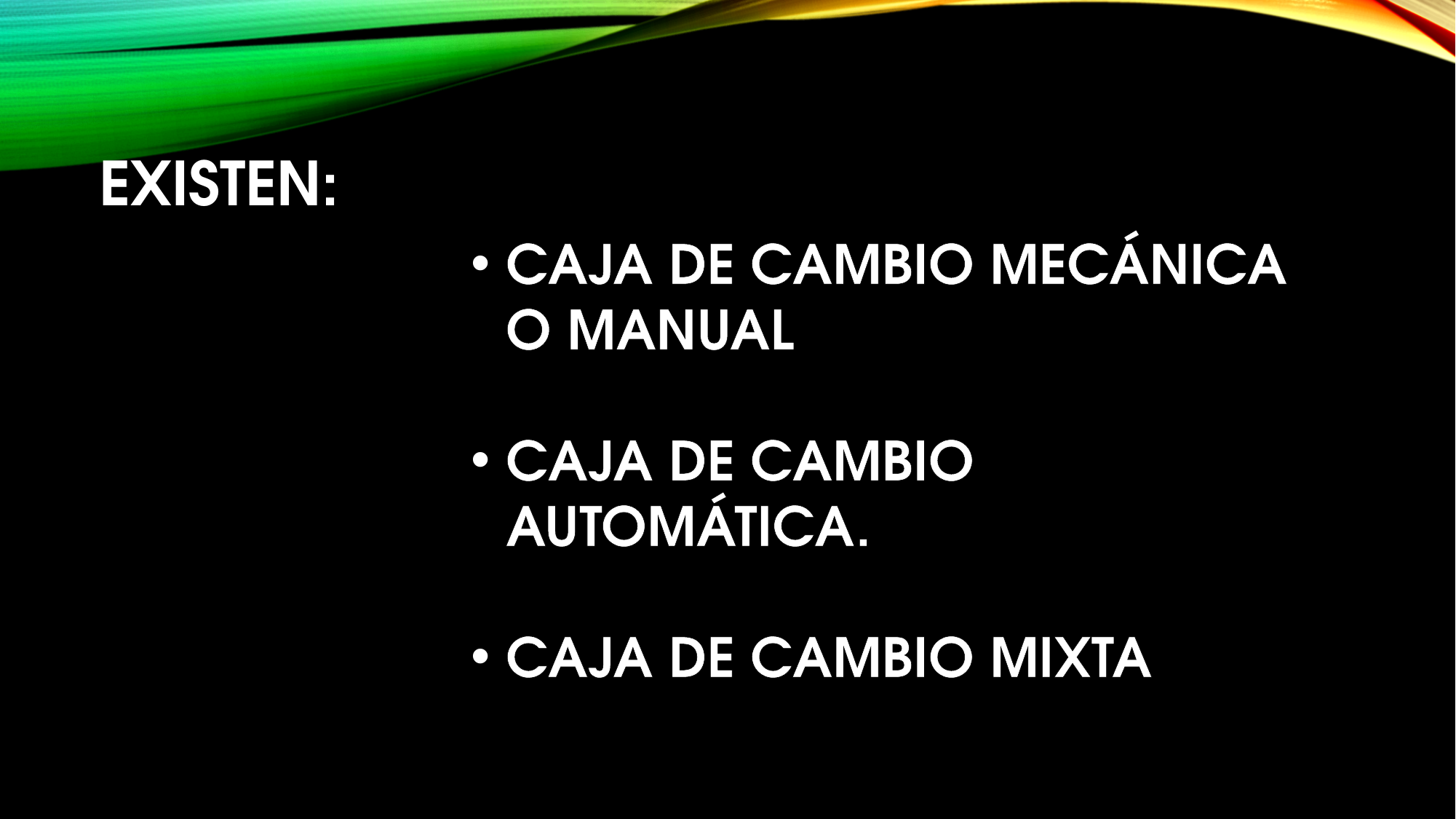

EXISTEN:
CAJA DE CAMBIO MECÁNICA O MANUAL

CAJA DE CAMBIO AUTOMÁTICA.

CAJA DE CAMBIO MIXTA